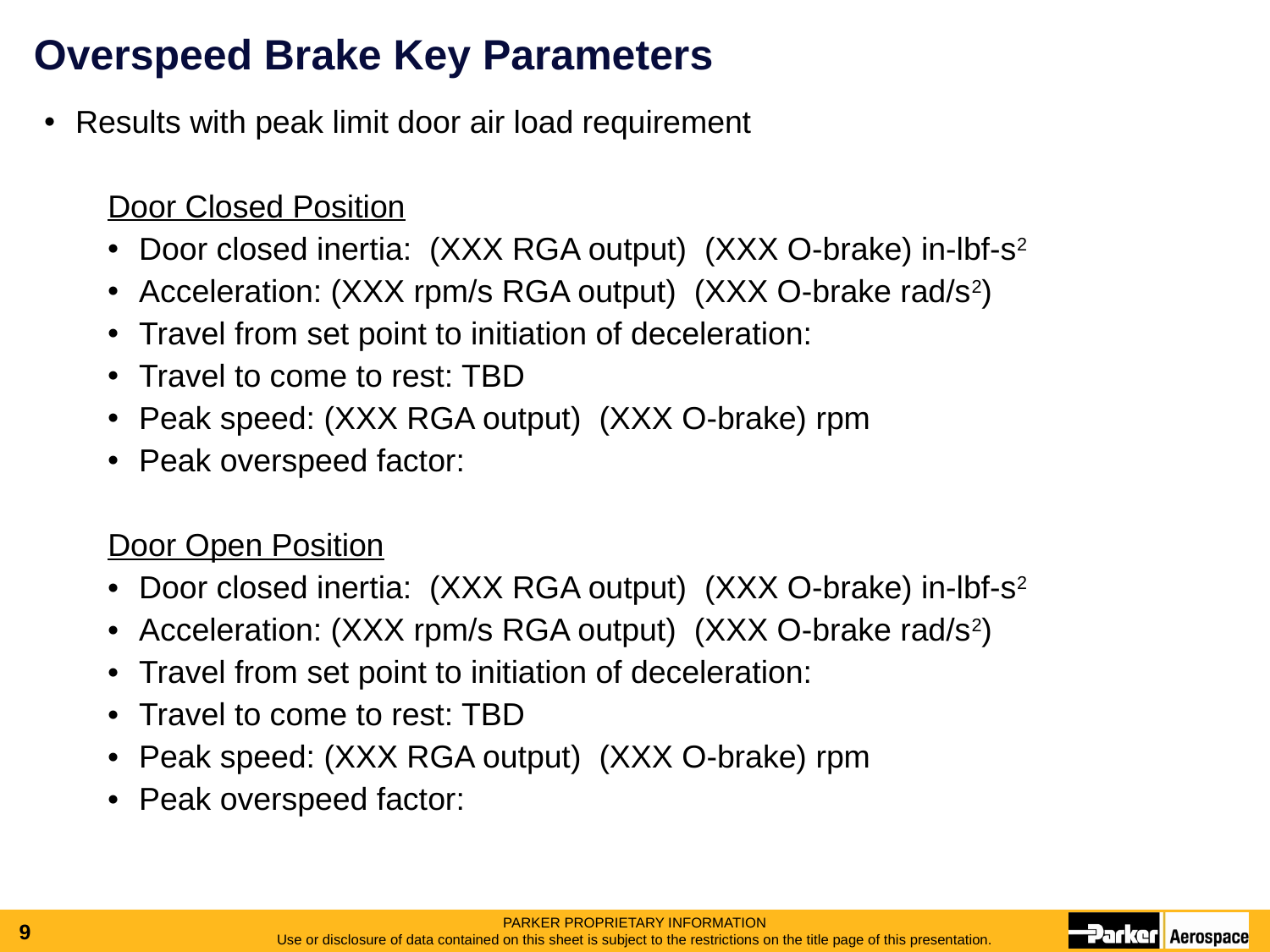

# Overspeed Brake Key Parameters
Results with peak limit door air load requirement

Door Closed Position
Door closed inertia:  (XXX RGA output)  (XXX O-brake) in-lbf-s2
Acceleration: (XXX rpm/s RGA output)  (XXX O-brake rad/s2)
Travel from set point to initiation of deceleration:
Travel to come to rest: TBD
Peak speed: (XXX RGA output)  (XXX O-brake) rpm
Peak overspeed factor:

Door Open Position
Door closed inertia:  (XXX RGA output)  (XXX O-brake) in-lbf-s2
Acceleration: (XXX rpm/s RGA output)  (XXX O-brake rad/s2)
Travel from set point to initiation of deceleration:
Travel to come to rest: TBD
Peak speed: (XXX RGA output)  (XXX O-brake) rpm
Peak overspeed factor: